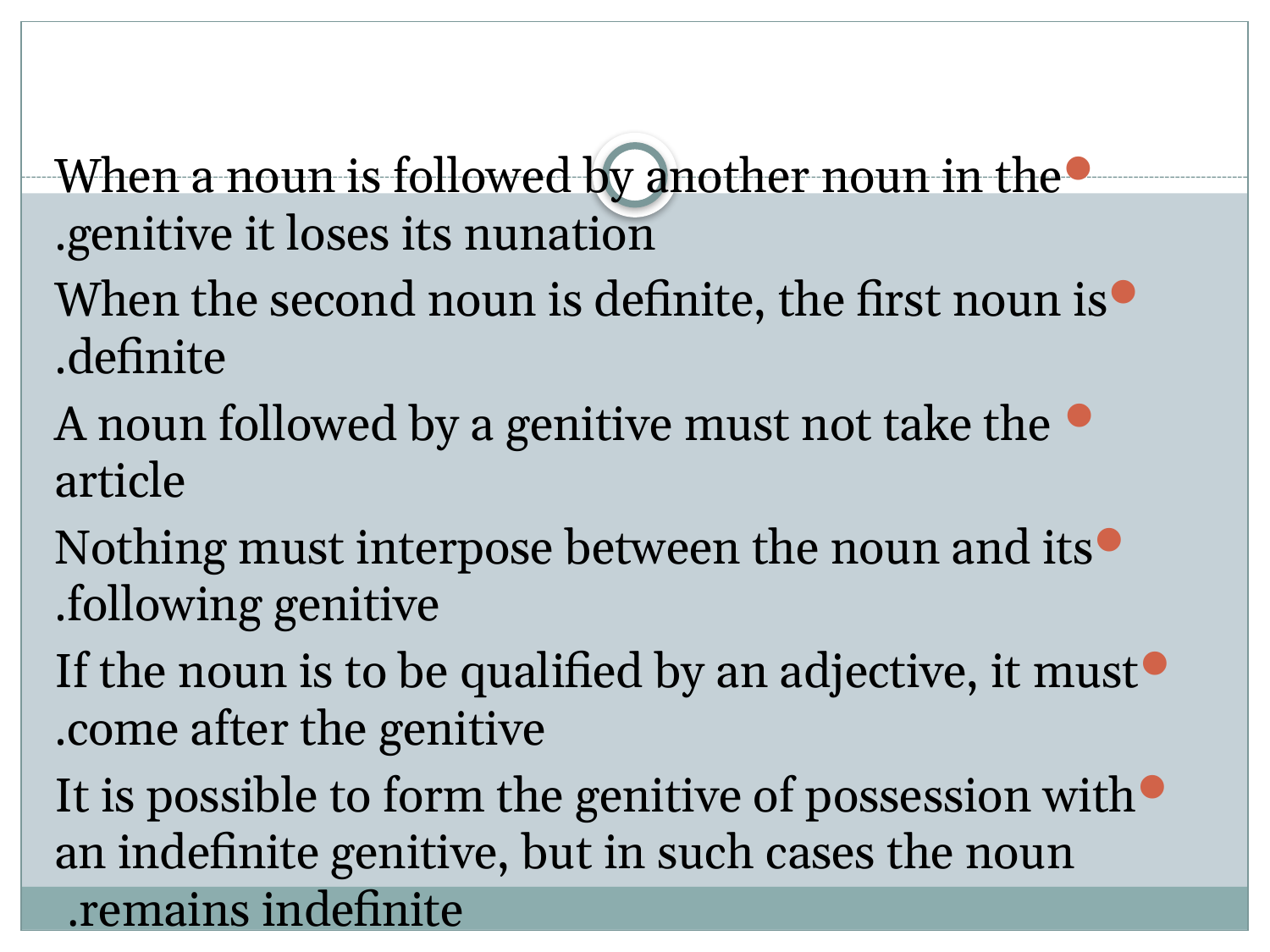

#
When a noun is followed by another noun in the genitive it loses its nunation.
When the second noun is definite, the first noun is definite.
 A noun followed by a genitive must not take the article
Nothing must interpose between the noun and its following genitive.
If the noun is to be qualified by an adjective, it must come after the genitive.
It is possible to form the genitive of possession with an indefinite genitive, but in such cases the noun remains indefinite.